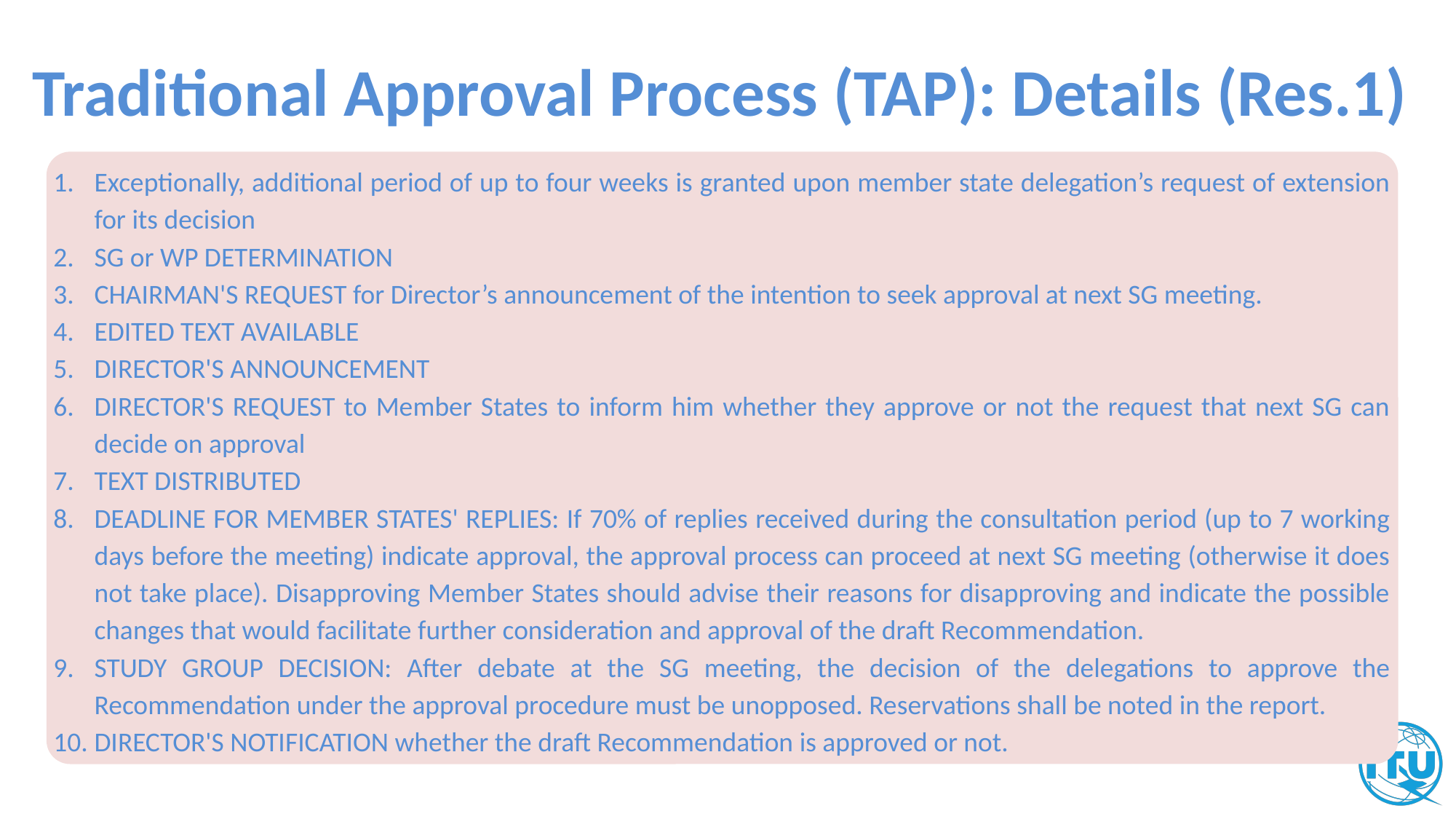

# Traditional Approval Process (TAP): Details (Res.1)
Exceptionally, additional period of up to four weeks is granted upon member state delegation’s request of extension for its decision
SG or WP DETERMINATION
CHAIRMAN'S REQUEST for Director’s announcement of the intention to seek approval at next SG meeting.
EDITED TEXT AVAILABLE
DIRECTOR'S ANNOUNCEMENT
DIRECTOR'S REQUEST to Member States to inform him whether they approve or not the request that next SG can decide on approval
TEXT DISTRIBUTED
DEADLINE FOR MEMBER STATES' REPLIES: If 70% of replies received during the consultation period (up to 7 working days before the meeting) indicate approval, the approval process can proceed at next SG meeting (otherwise it does not take place). Disapproving Member States should advise their reasons for disapproving and indicate the possible changes that would facilitate further consideration and approval of the draft Recommendation.
STUDY GROUP DECISION: After debate at the SG meeting, the decision of the delegations to approve the Recommendation under the approval procedure must be unopposed. Reservations shall be noted in the report.
DIRECTOR'S NOTIFICATION whether the draft Recommendation is approved or not.